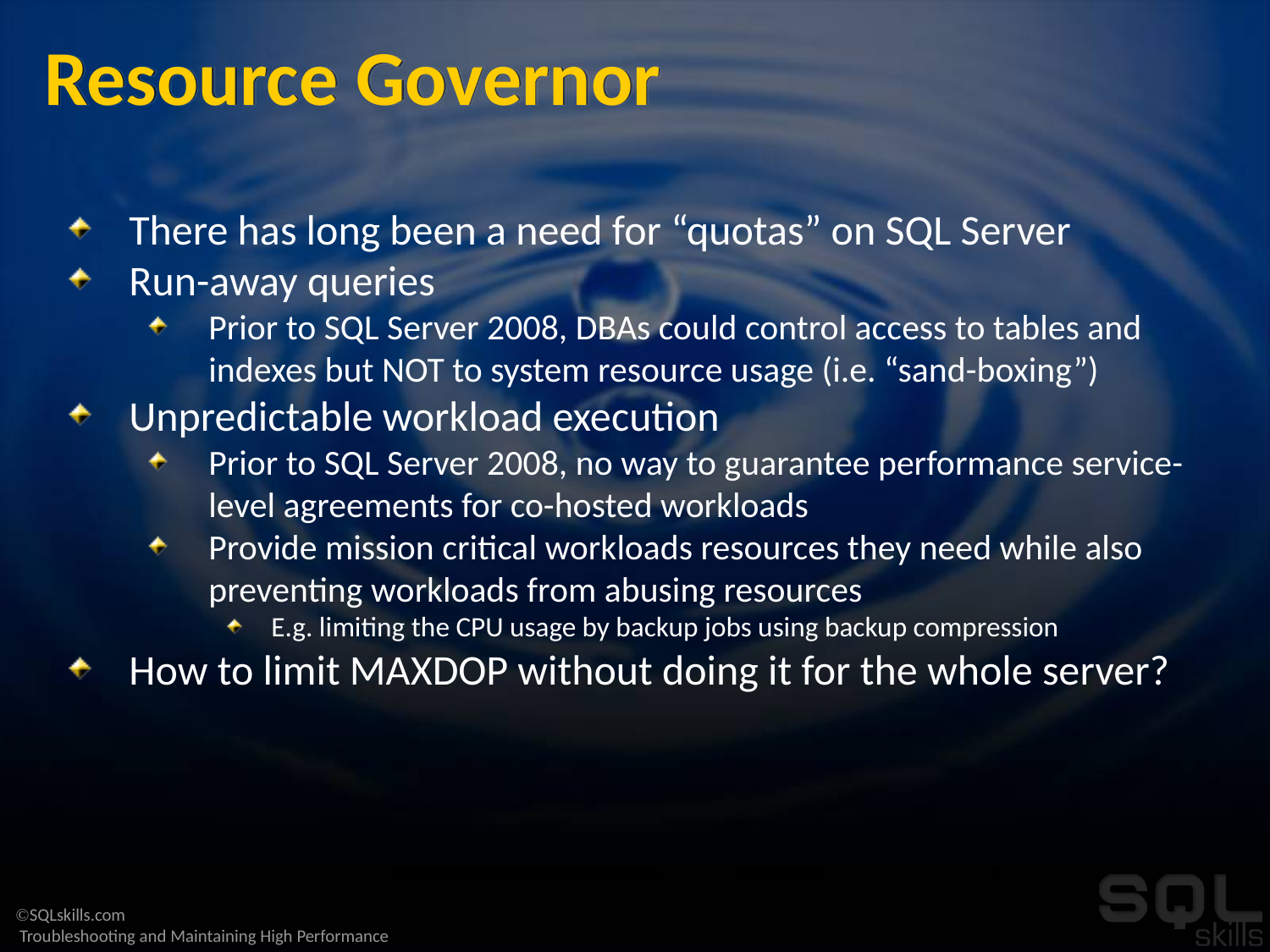

# Resource Governor
There has long been a need for “quotas” on SQL Server
Run-away queries
Prior to SQL Server 2008, DBAs could control access to tables and indexes but NOT to system resource usage (i.e. “sand-boxing”)
Unpredictable workload execution
Prior to SQL Server 2008, no way to guarantee performance service-level agreements for co-hosted workloads
Provide mission critical workloads resources they need while also preventing workloads from abusing resources
E.g. limiting the CPU usage by backup jobs using backup compression
How to limit MAXDOP without doing it for the whole server?